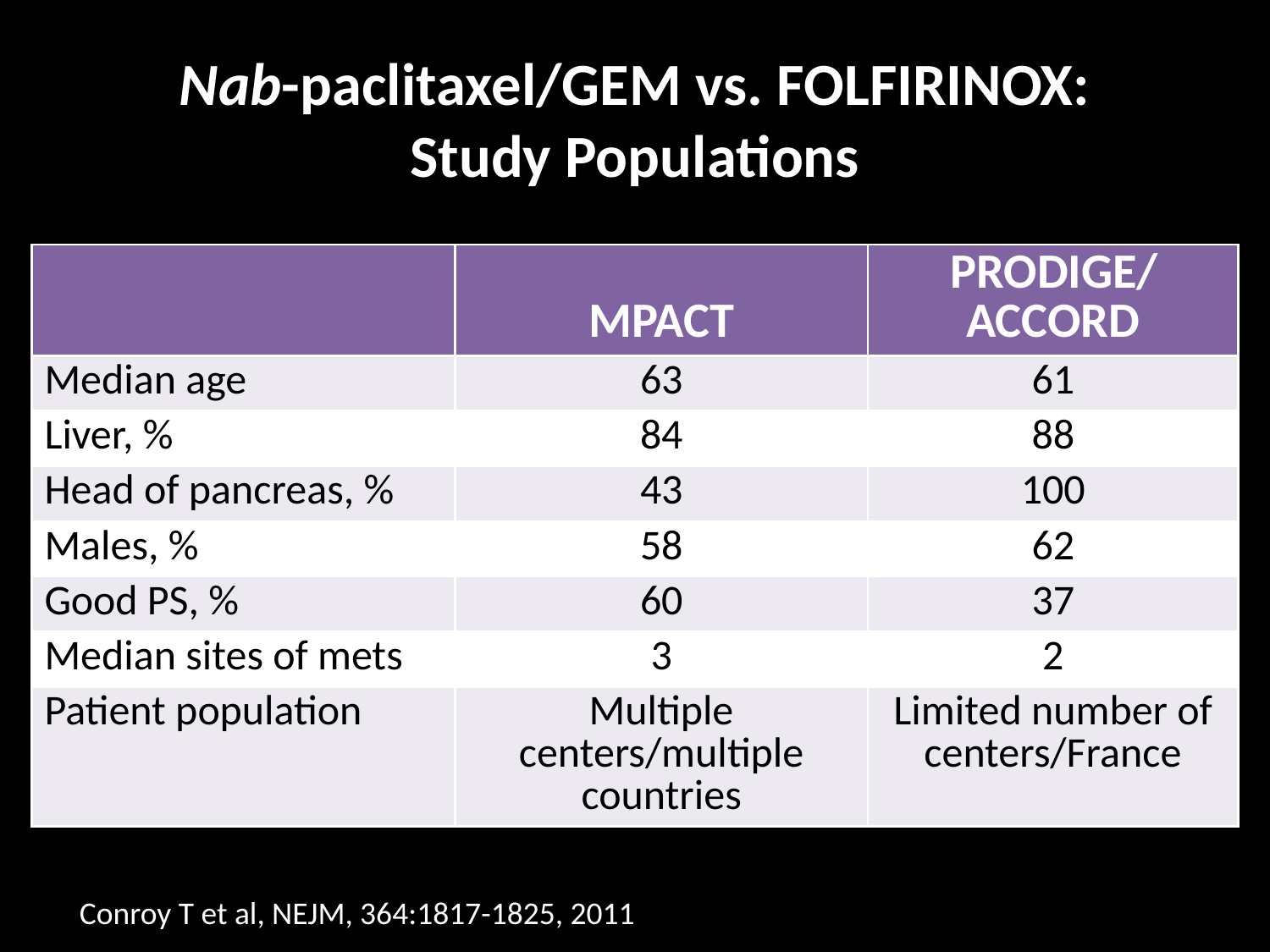

# Nab-paclitaxel/GEM vs. FOLFIRINOX: Study Populations
|  | MPACT | PRODIGE/ACCORD |
| --- | --- | --- |
| Median age | 63 | 61 |
| Liver, % | 84 | 88 |
| Head of pancreas, % | 43 | 100 |
| Males, % | 58 | 62 |
| Good PS, % | 60 | 37 |
| Median sites of mets | 3 | 2 |
| Patient population | Multiple centers/multiple countries | Limited number of centers/France |
Conroy T et al, NEJM, 364:1817-1825, 2011